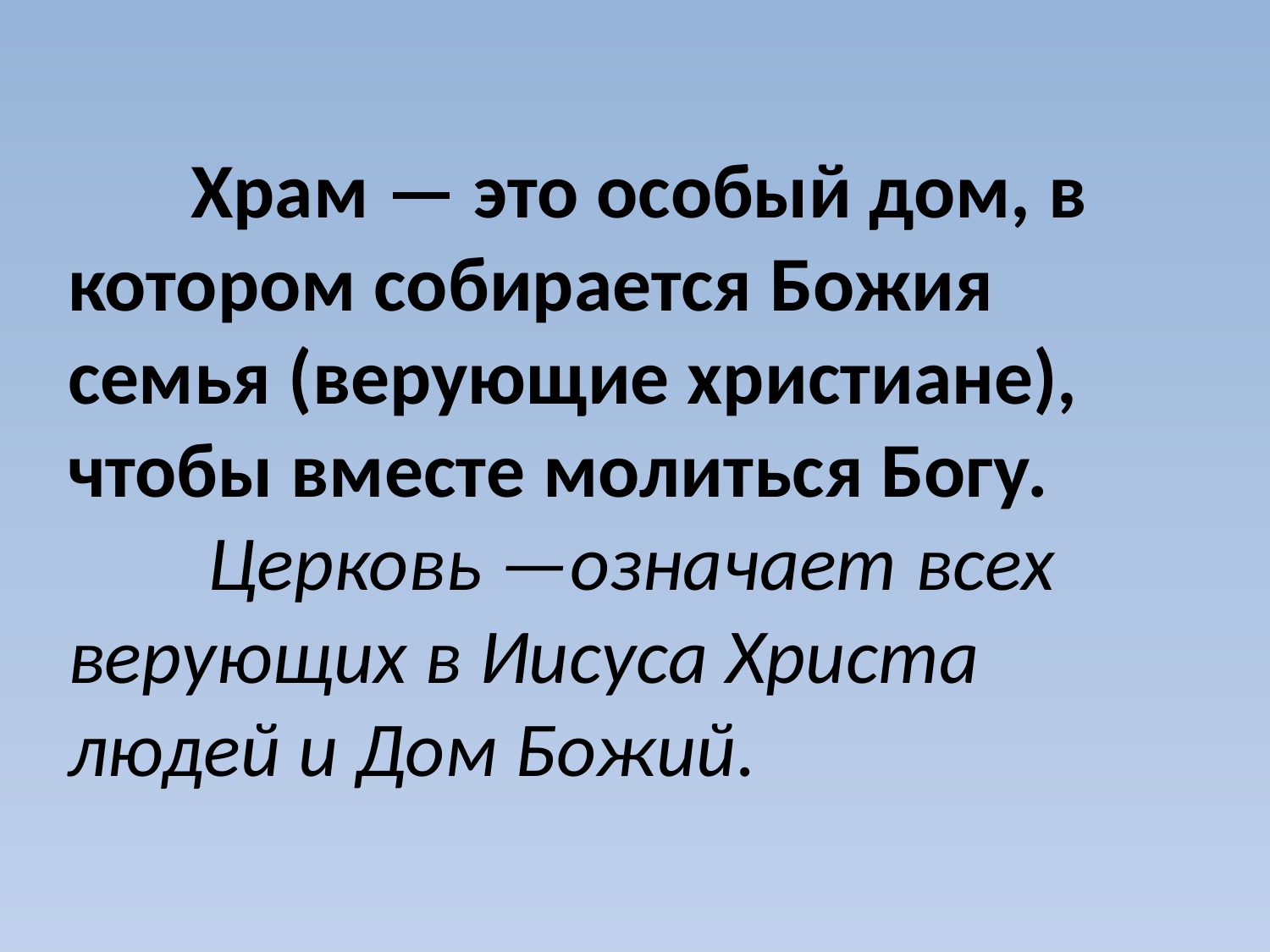

# Храм — это особый дом, в котором собирается Божия семья (верующие христиане), чтобы вместе молиться Богу. Церковь —означает всех верующих в Иисуса Христа людей и Дом Божий.